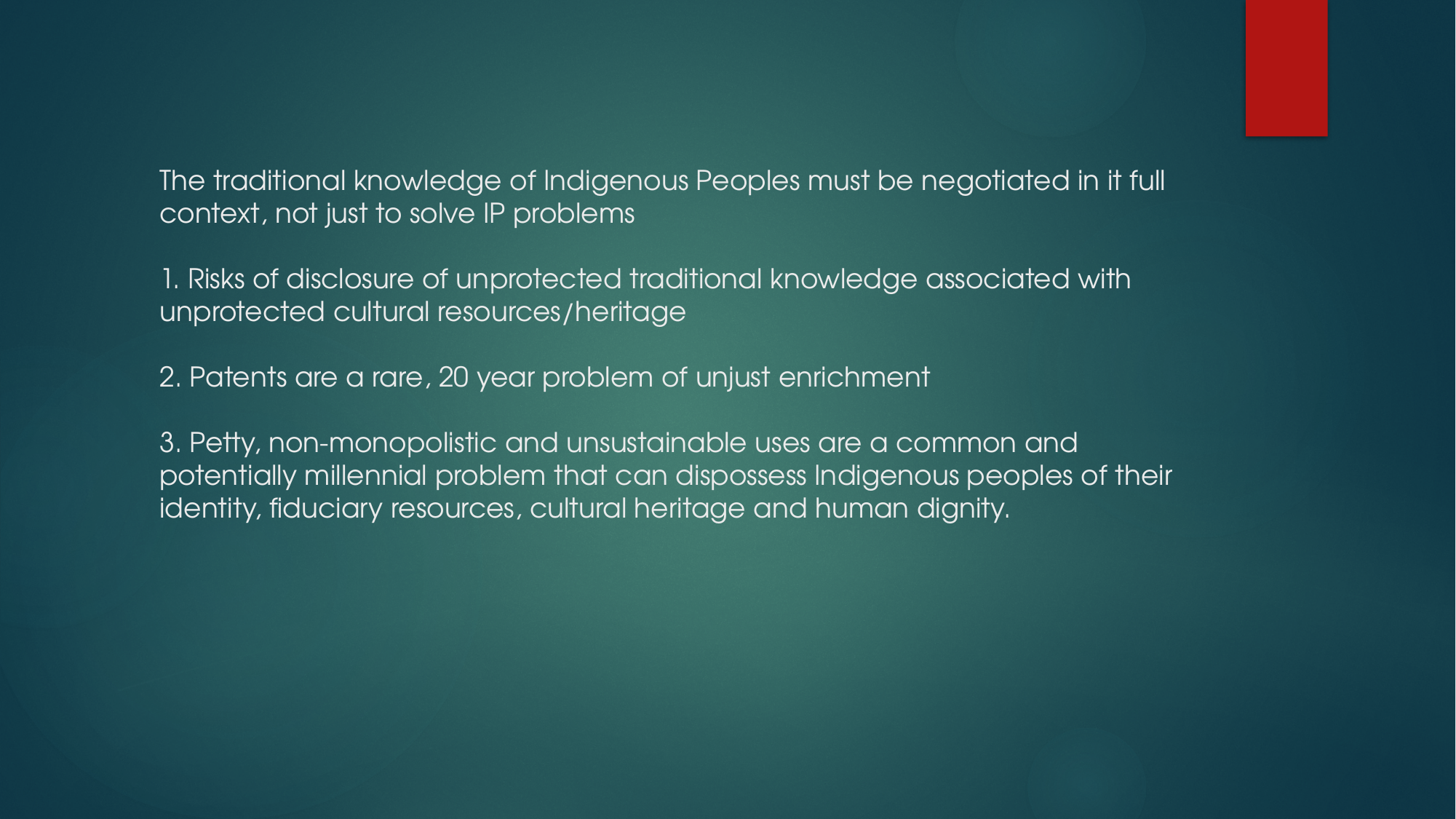

# The traditional knowledge of Indigenous Peoples must be negotiated in it full context, not just to solve IP problems 1. Risks of disclosure of unprotected traditional knowledge associated with unprotected cultural resources/heritage 2. Patents are a rare, 20 year problem of unjust enrichment 3. Petty, non-monopolistic and unsustainable uses are a common and potentially millennial problem that can dispossess Indigenous peoples of their identity, fiduciary resources, cultural heritage and human dignity.